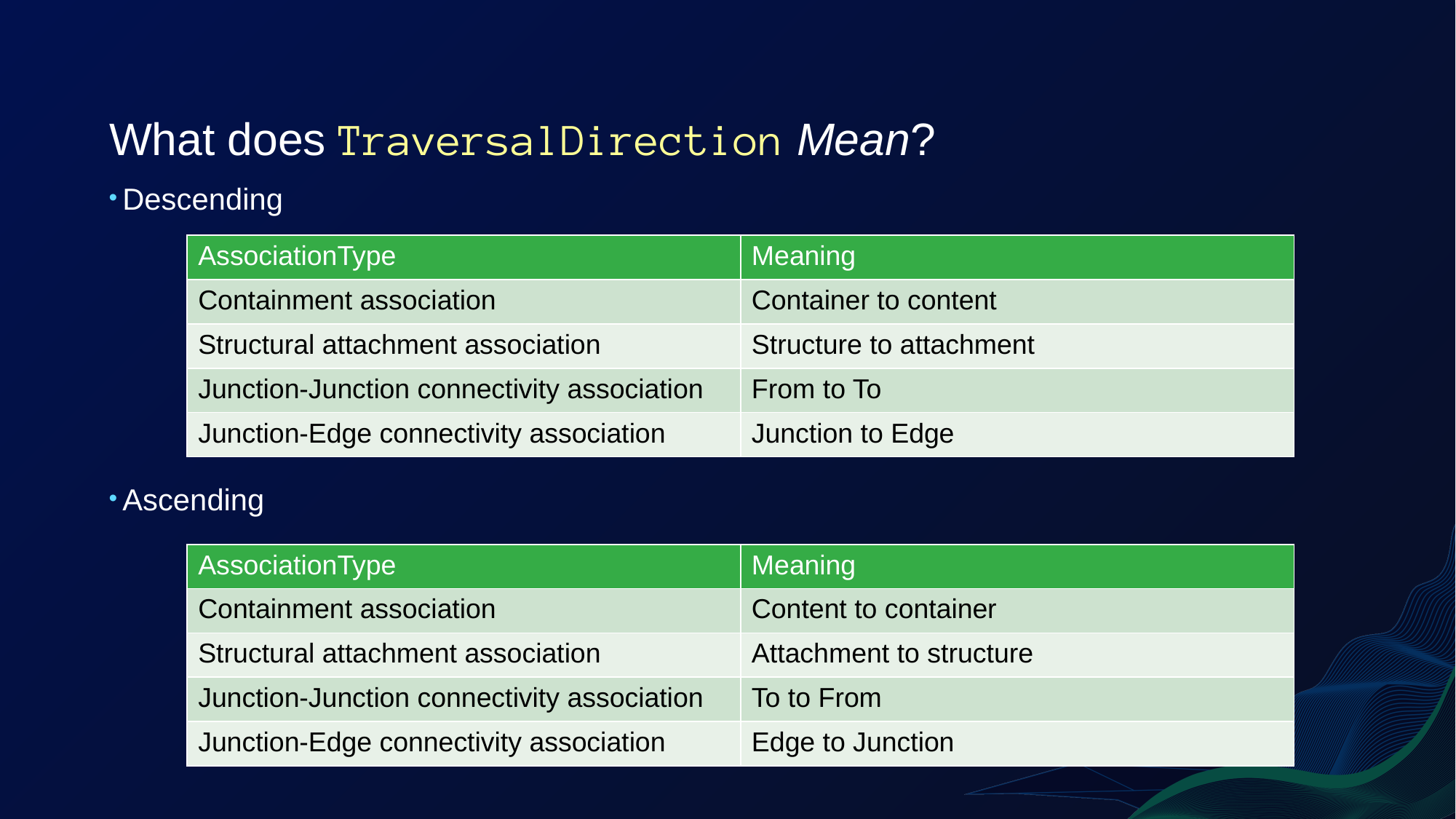

# What does TraversalDirection Mean?
Descending

Ascending
| AssociationType | Meaning |
| --- | --- |
| Containment association | Container to content |
| Structural attachment association | Structure to attachment |
| Junction-Junction connectivity association | From to To |
| Junction-Edge connectivity association | Junction to Edge |
| AssociationType | Meaning |
| --- | --- |
| Containment association | Content to container |
| Structural attachment association | Attachment to structure |
| Junction-Junction connectivity association | To to From |
| Junction-Edge connectivity association | Edge to Junction |